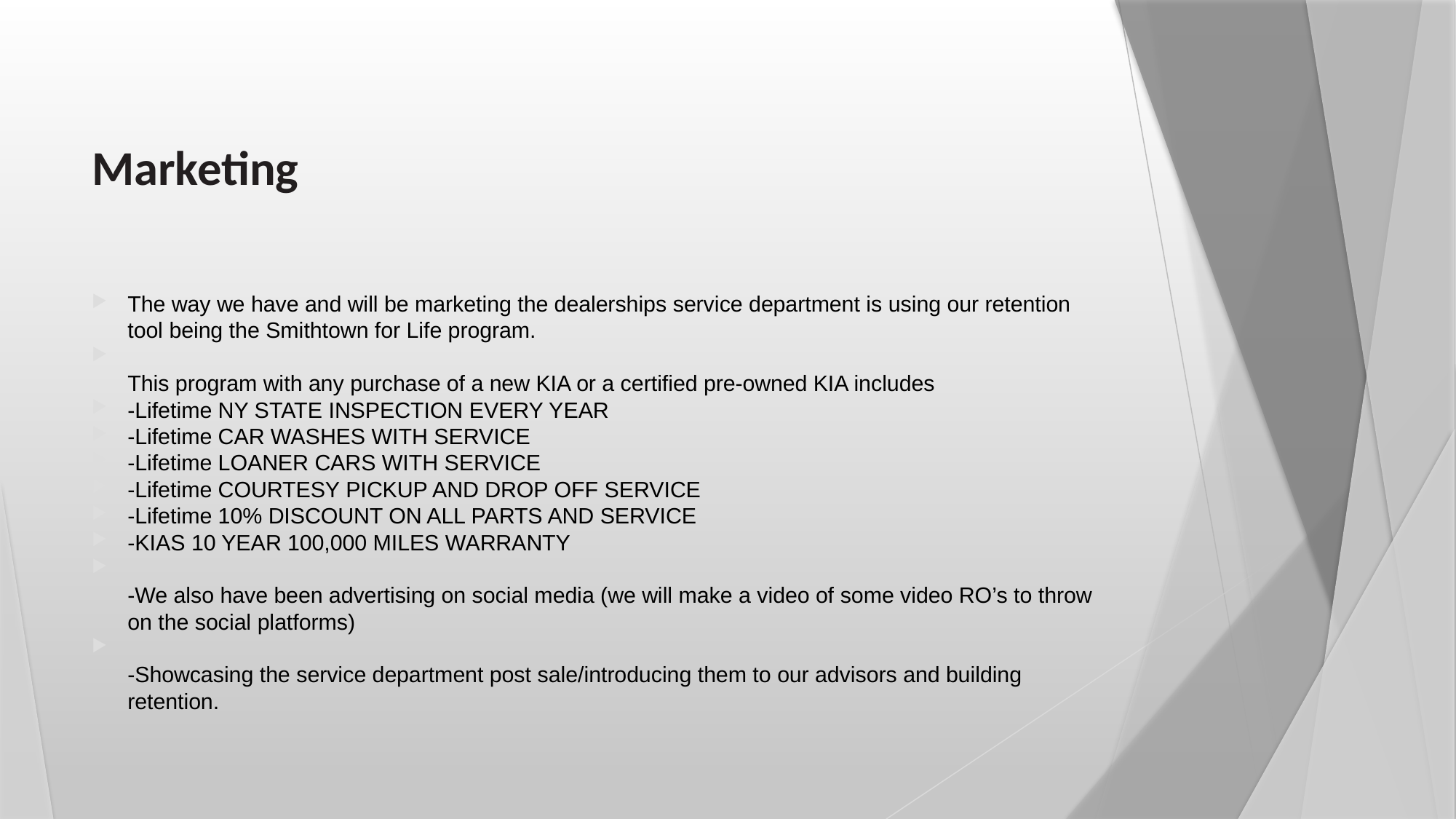

# Marketing

The way we have and will be marketing the dealerships service department is using our retention tool being the Smithtown for Life program.
This program with any purchase of a new KIA or a certified pre-owned KIA includes
-Lifetime NY STATE INSPECTION EVERY YEAR
-Lifetime CAR WASHES WITH SERVICE
-Lifetime LOANER CARS WITH SERVICE
-Lifetime COURTESY PICKUP AND DROP OFF SERVICE
-Lifetime 10% DISCOUNT ON ALL PARTS AND SERVICE
-KIAS 10 YEAR 100,000 MILES WARRANTY
-We also have been advertising on social media (we will make a video of some video RO’s to throw on the social platforms)
-Showcasing the service department post sale/introducing them to our advisors and building retention.